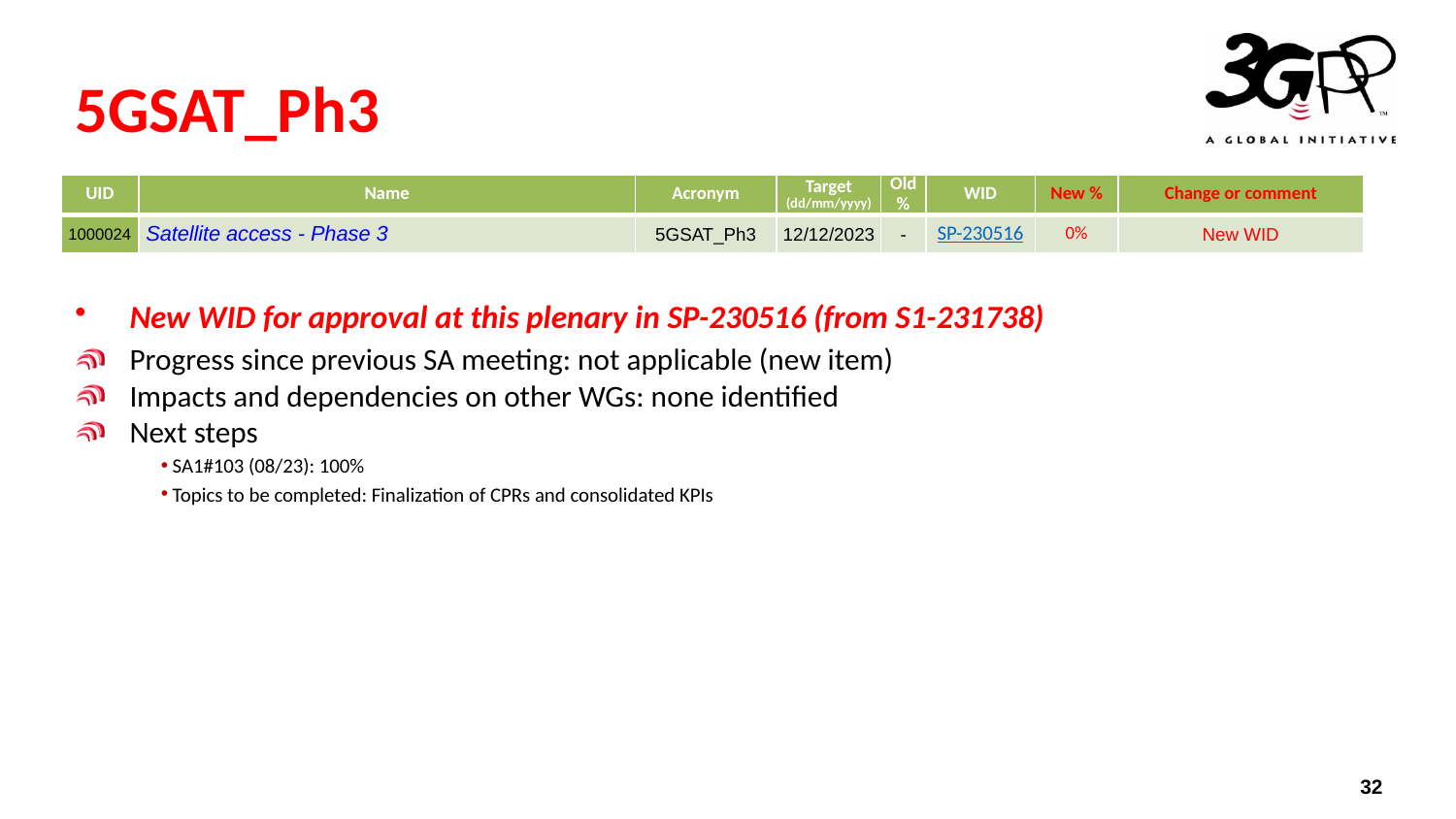

# 5GSAT_Ph3
| UID | Name | Acronym | Target (dd/mm/yyyy) | Old % | WID | New % | Change or comment |
| --- | --- | --- | --- | --- | --- | --- | --- |
| 1000024 | Satellite access - Phase 3 | 5GSAT\_Ph3 | 12/12/2023 | - | SP-230516 | 0% | New WID |
New WID for approval at this plenary in SP-230516 (from S1-231738)
Progress since previous SA meeting: not applicable (new item)
Impacts and dependencies on other WGs: none identified
Next steps
 SA1#103 (08/23): 100%
 Topics to be completed: Finalization of CPRs and consolidated KPIs